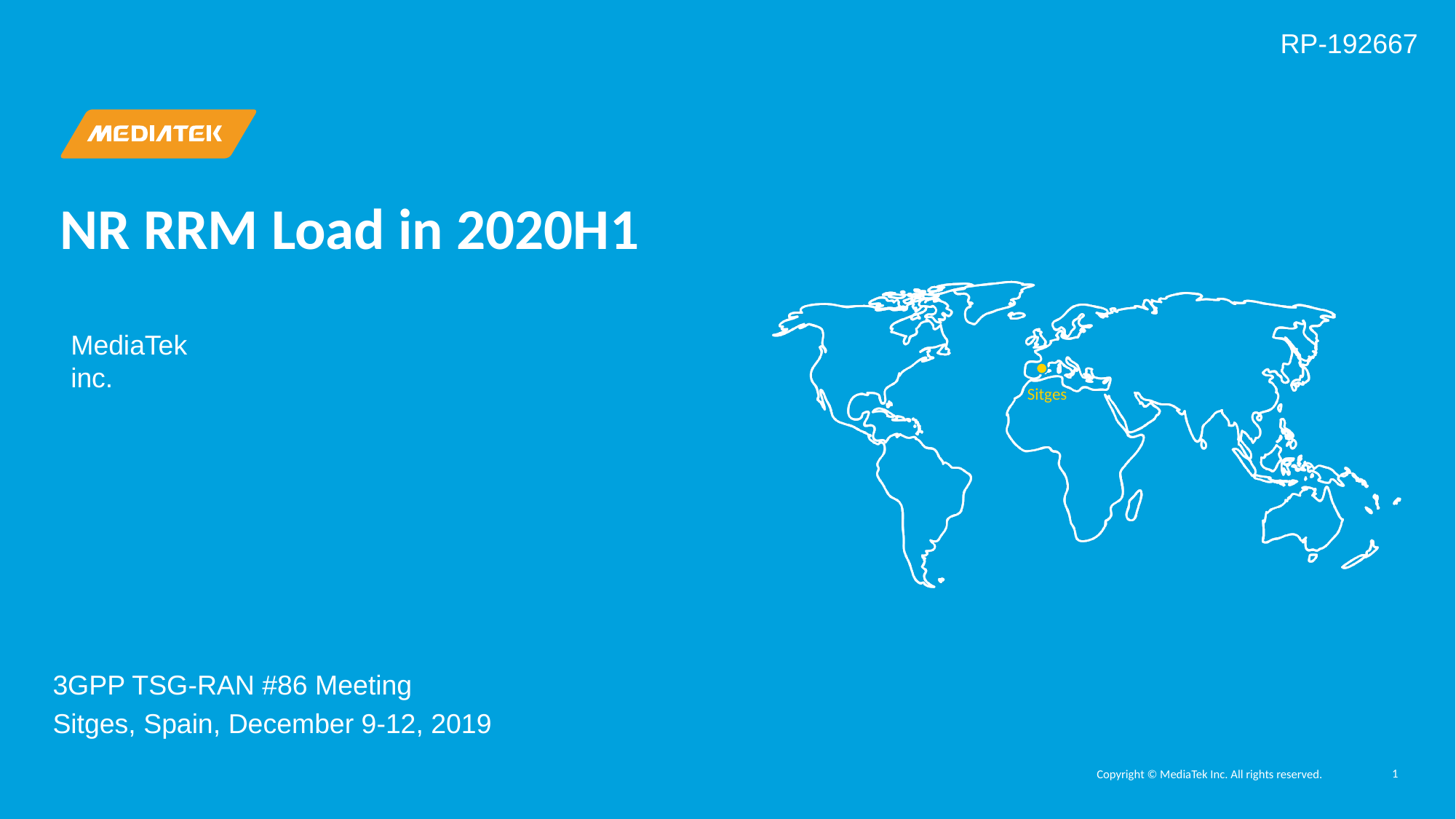

RP-192667
# NR RRM Load in 2020H1

MediaTek inc.

Sitges
3GPP TSG-RAN #86 Meeting
Sitges, Spain, December 9-12, 2019
1
Copyright © MediaTek Inc. All rights reserved.